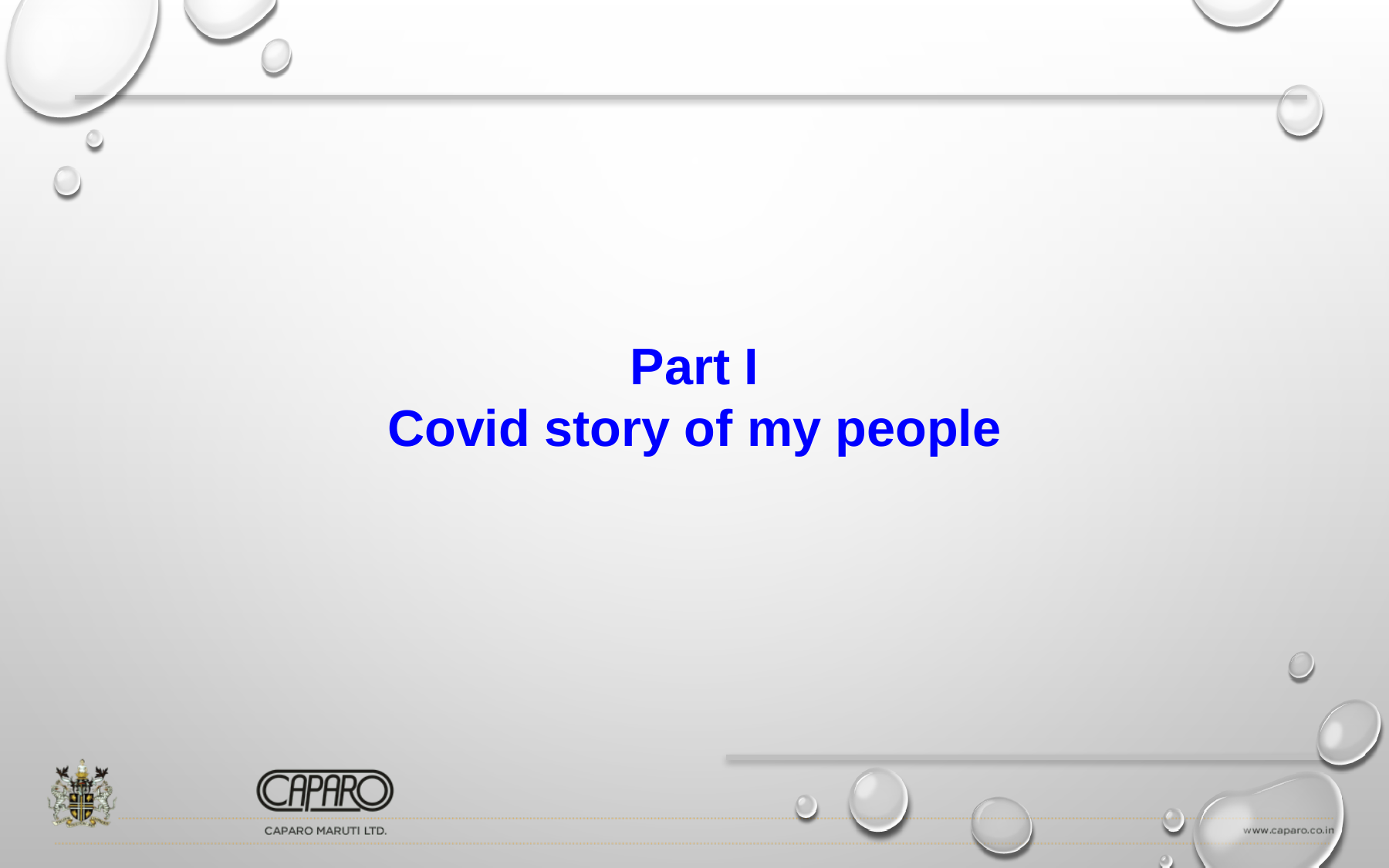

Part I
Covid story of my people